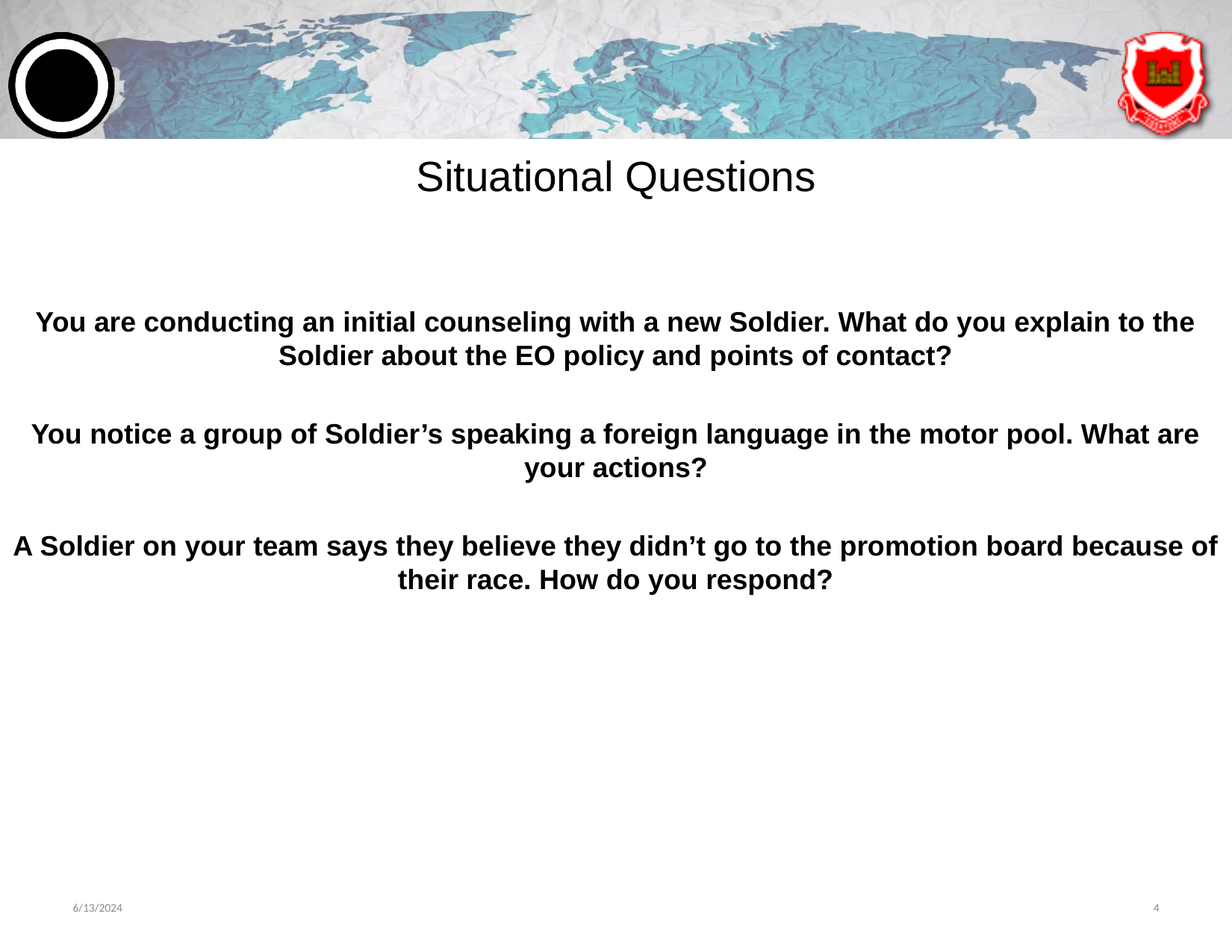

# Situational Questions
You are conducting an initial counseling with a new Soldier. What do you explain to the Soldier about the EO policy and points of contact?

You notice a group of Soldier’s speaking a foreign language in the motor pool. What are your actions?

A Soldier on your team says they believe they didn’t go to the promotion board because of their race. How do you respond?
6/13/2024
4